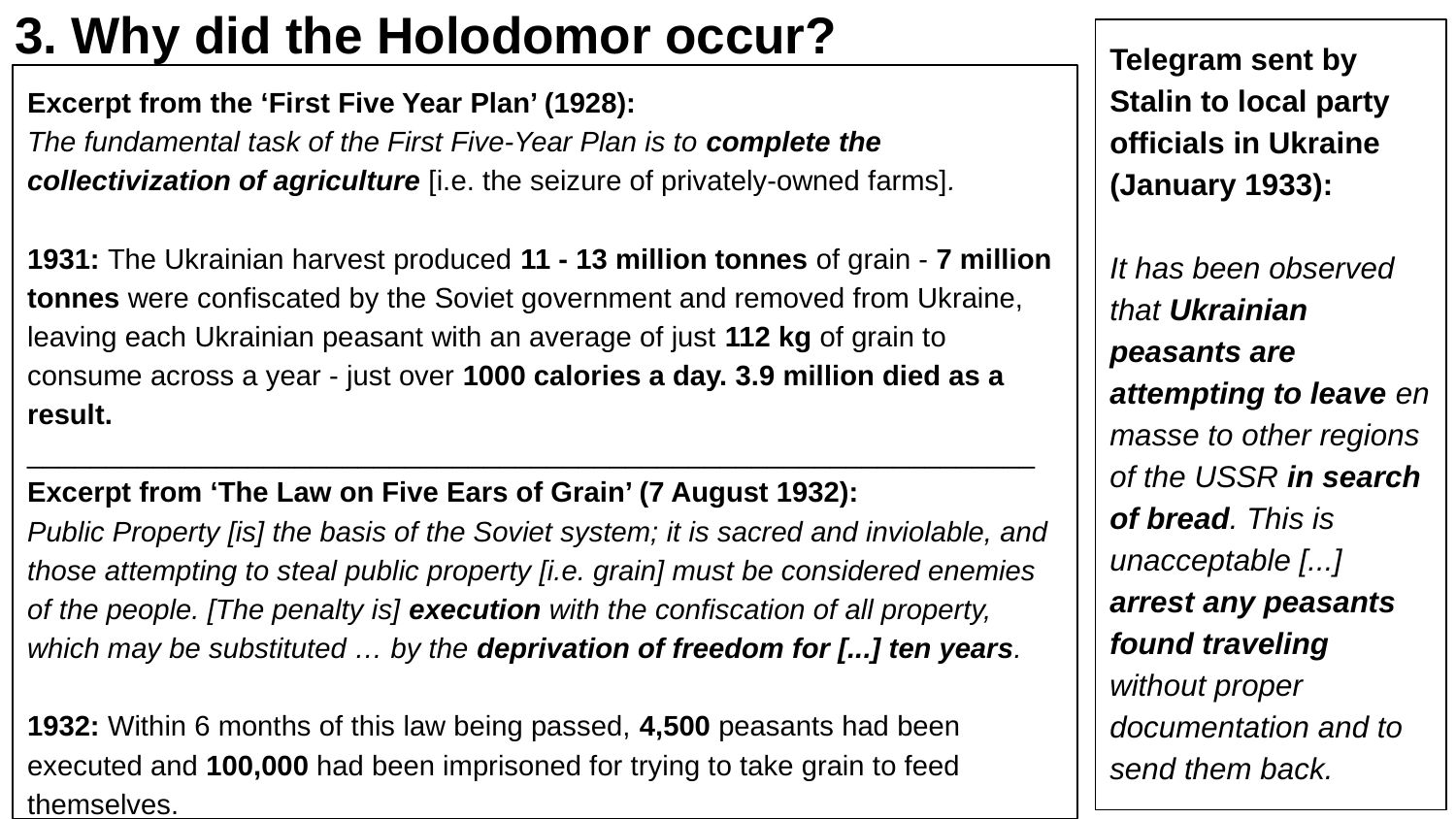

# 3. Why did the Holodomor occur?
Telegram sent by Stalin to local party officials in Ukraine (January 1933):

It has been observed that Ukrainian peasants are attempting to leave en masse to other regions of the USSR in search of bread. This is unacceptable [...] arrest any peasants found traveling without proper documentation and to send them back.
Excerpt from the ‘First Five Year Plan’ (1928):
The fundamental task of the First Five-Year Plan is to complete the collectivization of agriculture [i.e. the seizure of privately-owned farms].

1931: The Ukrainian harvest produced 11 - 13 million tonnes of grain - 7 million tonnes were confiscated by the Soviet government and removed from Ukraine, leaving each Ukrainian peasant with an average of just 112 kg of grain to consume across a year - just over 1000 calories a day. 3.9 million died as a result.
________________________________________________________________
Excerpt from ‘The Law on Five Ears of Grain’ (7 August 1932):
Public Property [is] the basis of the Soviet system; it is sacred and inviolable, and those attempting to steal public property [i.e. grain] must be considered enemies of the people. [The penalty is] execution with the confiscation of all property, which may be substituted … by the deprivation of freedom for [...] ten years.

1932: Within 6 months of this law being passed, 4,500 peasants had been executed and 100,000 had been imprisoned for trying to take grain to feed themselves.